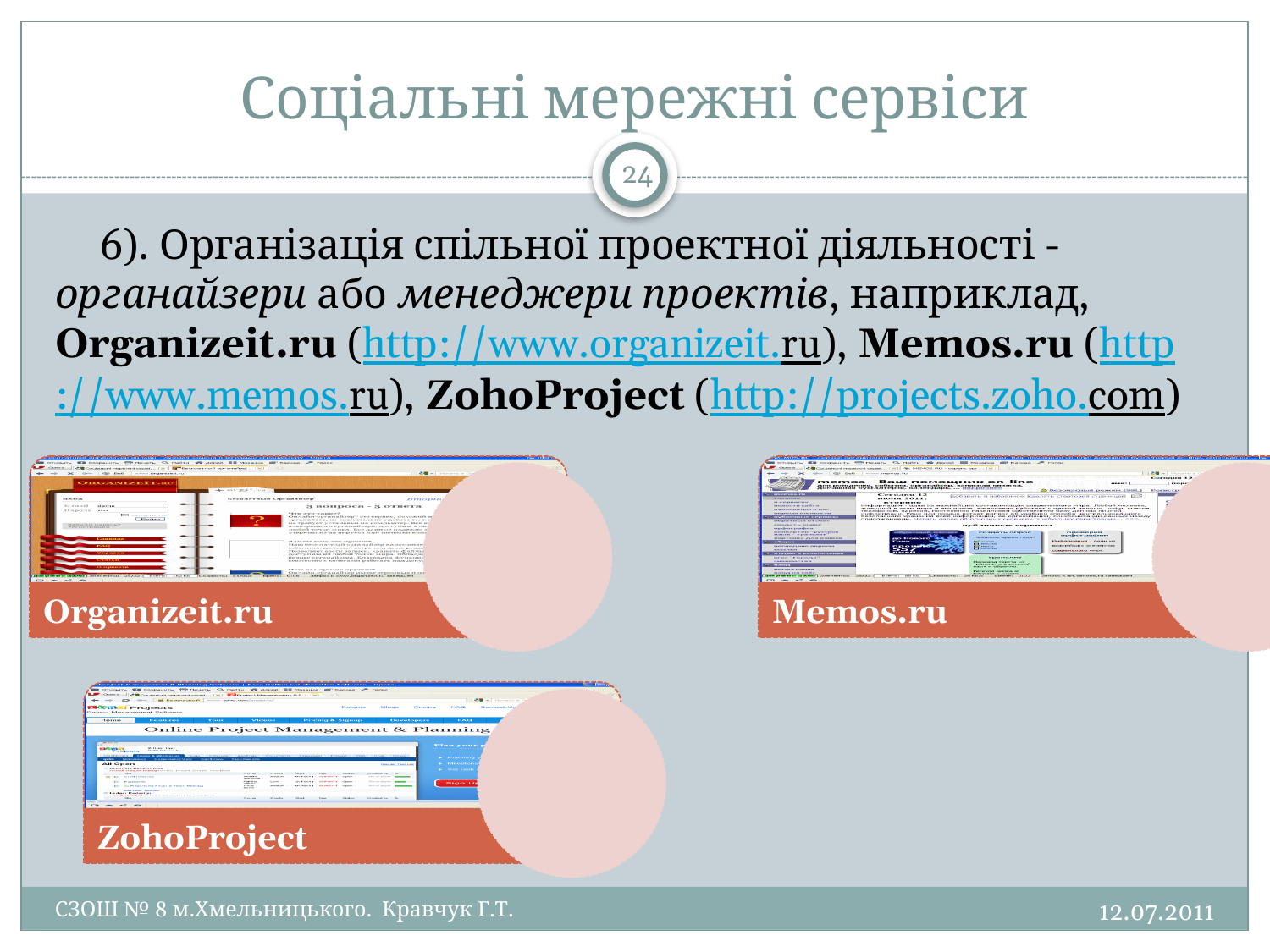

# Соціальні мережні сервіси
24
6). Організація спільної проектної діяльності - органайзери або менеджери проектів, наприклад, Organizeit.ru (http://www.organizeit.ru), Memos.ru (http://www.memos.ru), ZohoProject (http://projects.zoho.com)

Organizeit.ru
Memos.ru
ZohoProject
12.07.2011
СЗОШ № 8 м.Хмельницького.  Кравчук Г.Т.